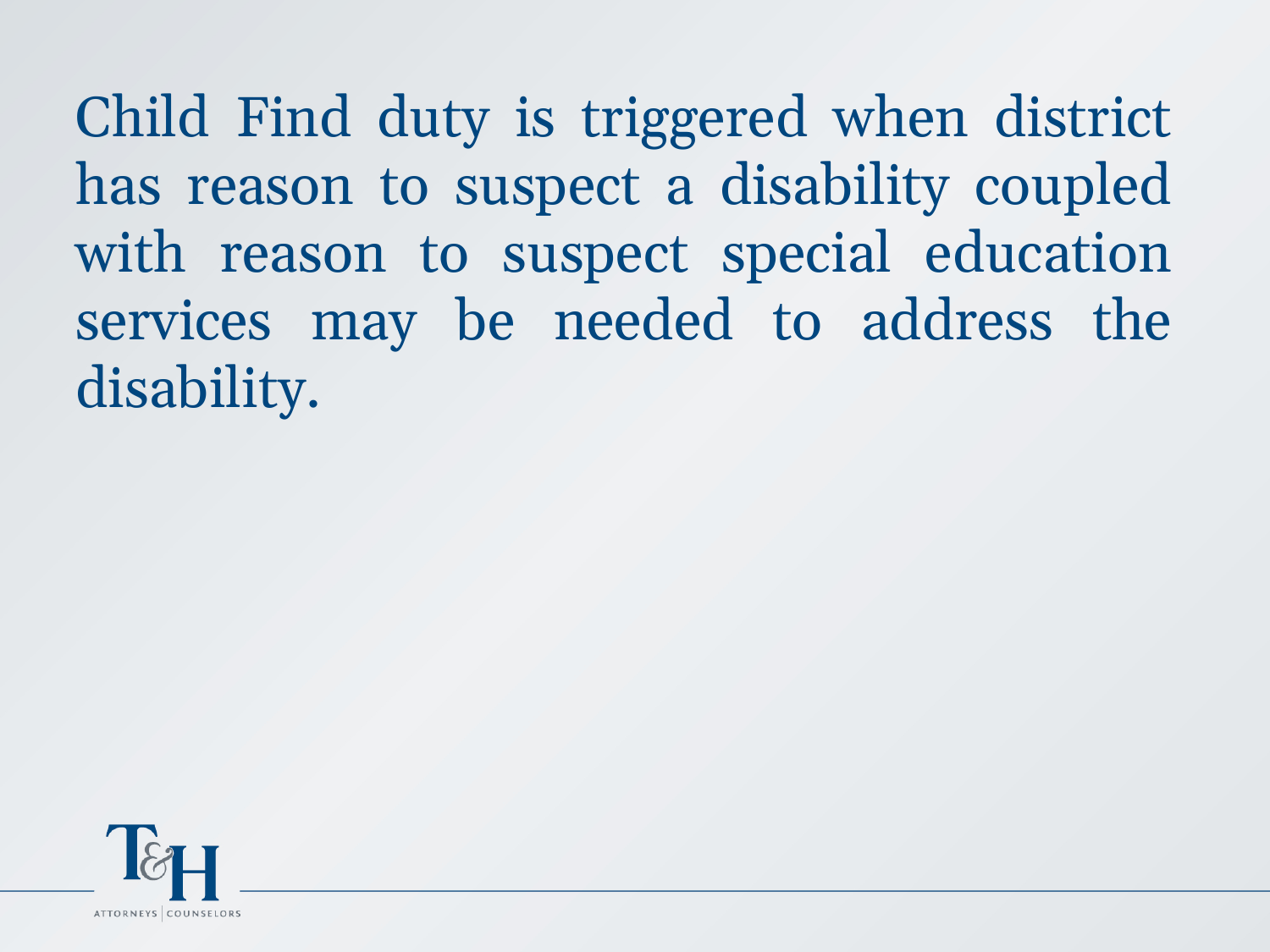

Child Find duty is triggered when district has reason to suspect a disability coupled with reason to suspect special education services may be needed to address the disability.